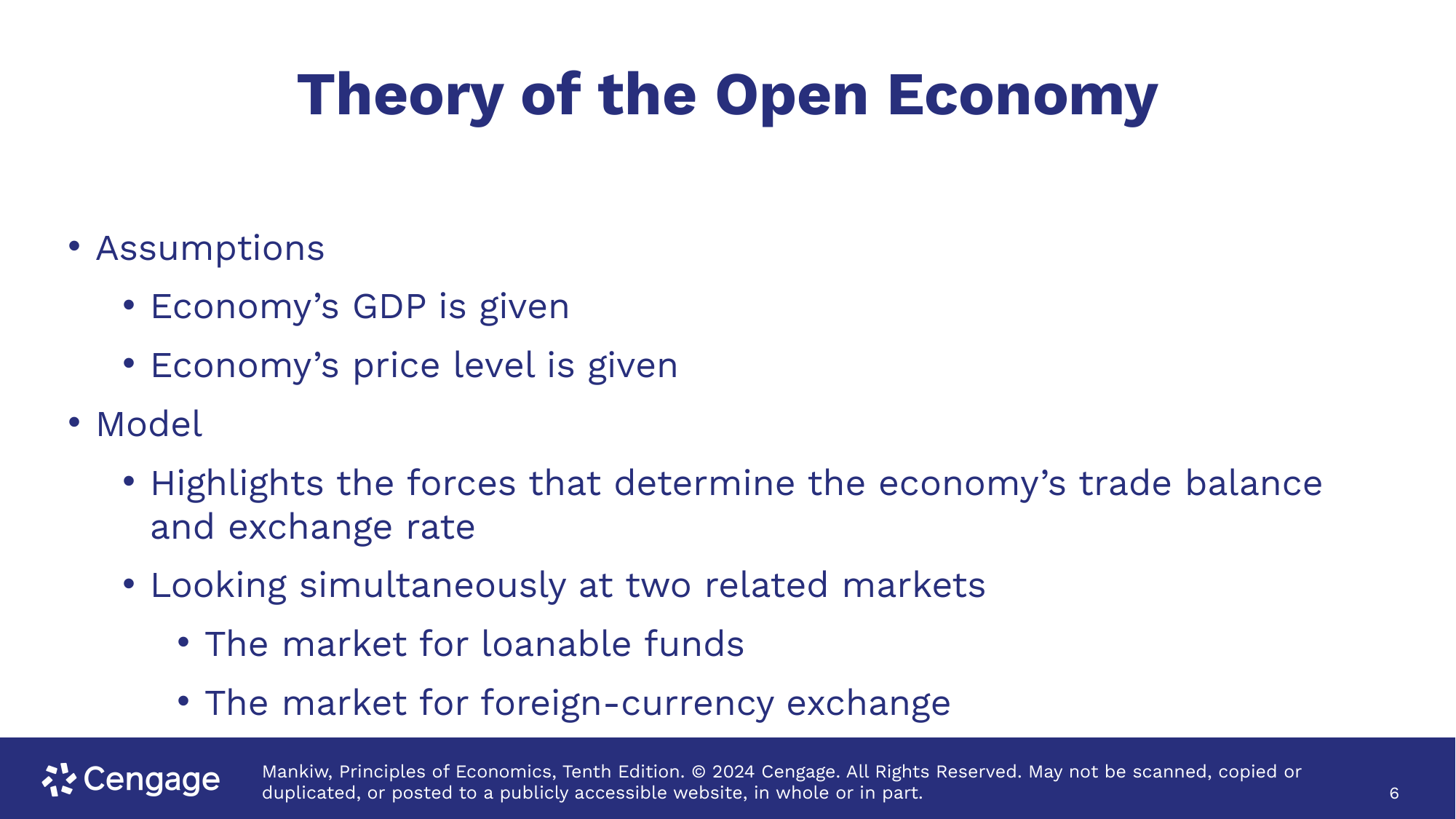

# Theory of the Open Economy
Assumptions
Economy’s GDP is given
Economy’s price level is given
Model
Highlights the forces that determine the economy’s trade balance and exchange rate
Looking simultaneously at two related markets
The market for loanable funds
The market for foreign-currency exchange